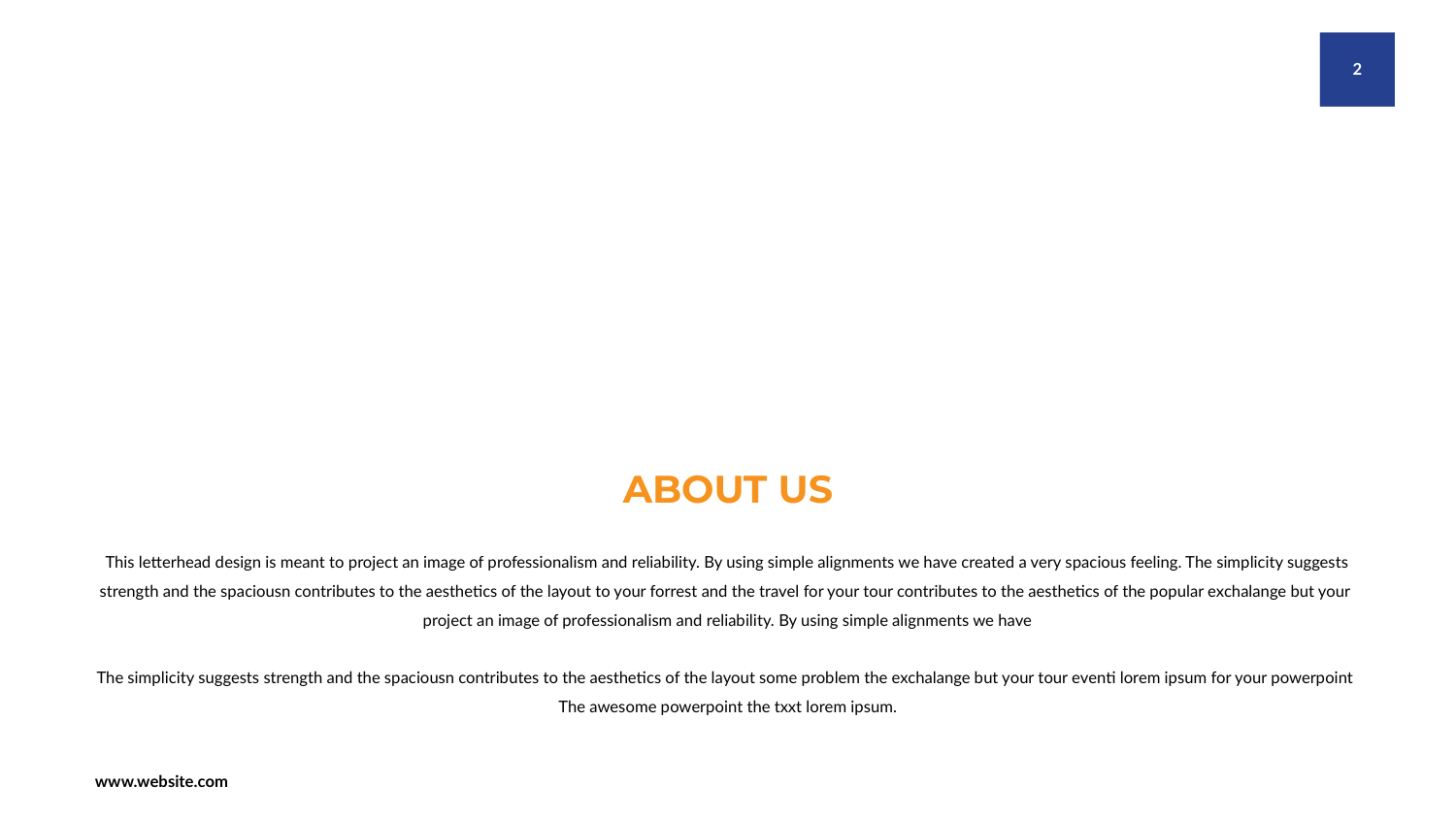

2
ABOUT US
This letterhead design is meant to project an image of professionalism and reliability. By using simple alignments we have created a very spacious feeling. The simplicity suggests strength and the spaciousn contributes to the aesthetics of the layout to your forrest and the travel for your tour contributes to the aesthetics of the popular exchalange but your
project an image of professionalism and reliability. By using simple alignments we have

The simplicity suggests strength and the spaciousn contributes to the aesthetics of the layout some problem the exchalange but your tour eventi lorem ipsum for your powerpoint
The awesome powerpoint the txxt lorem ipsum.

www.website.com